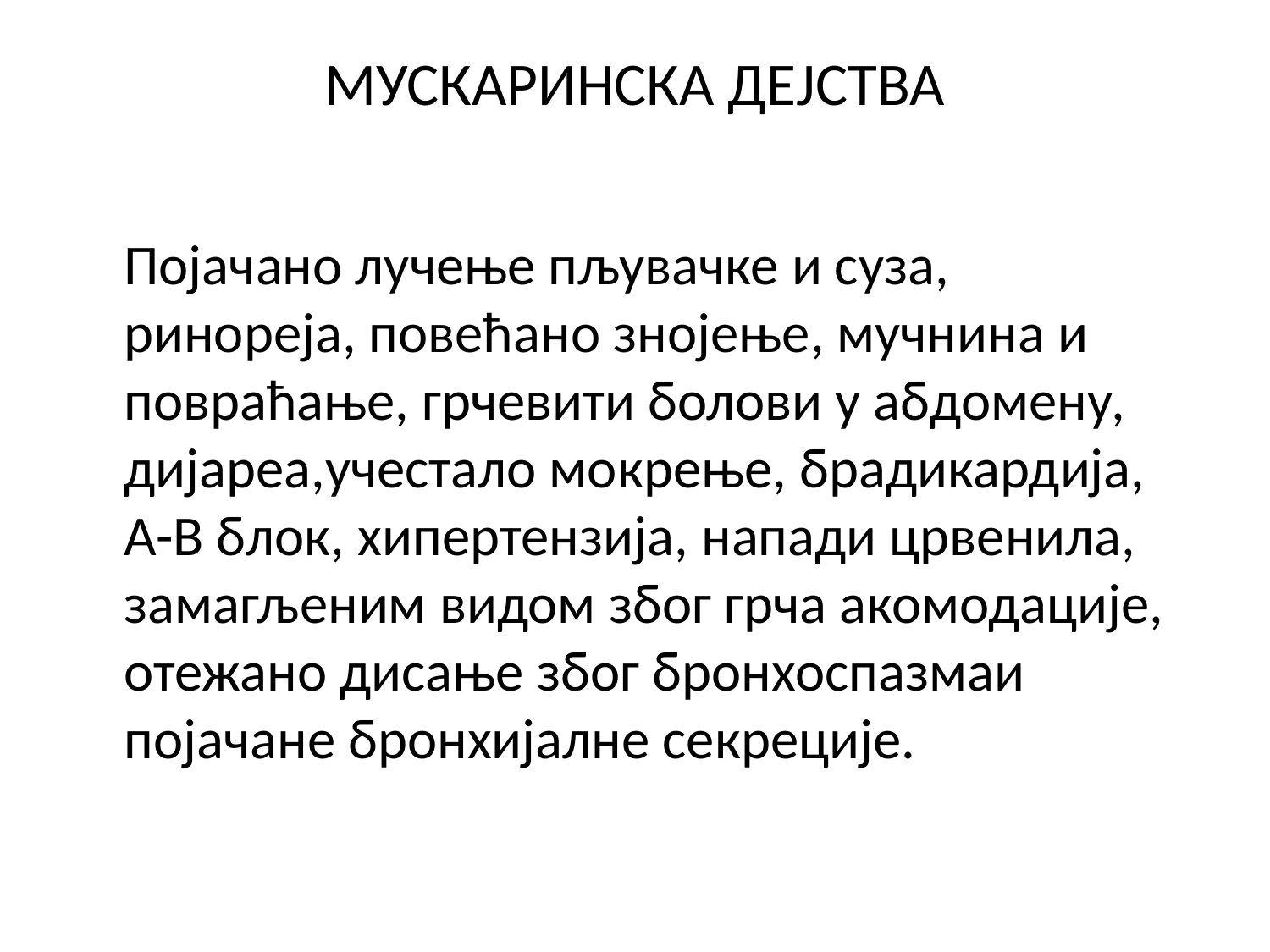

# МУСКАРИНСКА ДЕЈСТВА
	Појачано лучење пљувачке и суза, ринореја, повећано знојење, мучнина и повраћање, грчевити болови у абдомену, дијареа,учестало мокрење, брадикардија, А-В блок, хипертензија, напади црвенила, замагљеним видом због грча акомодације, отежано дисање због бронхоспазмаи појачане бронхијалне секреције.